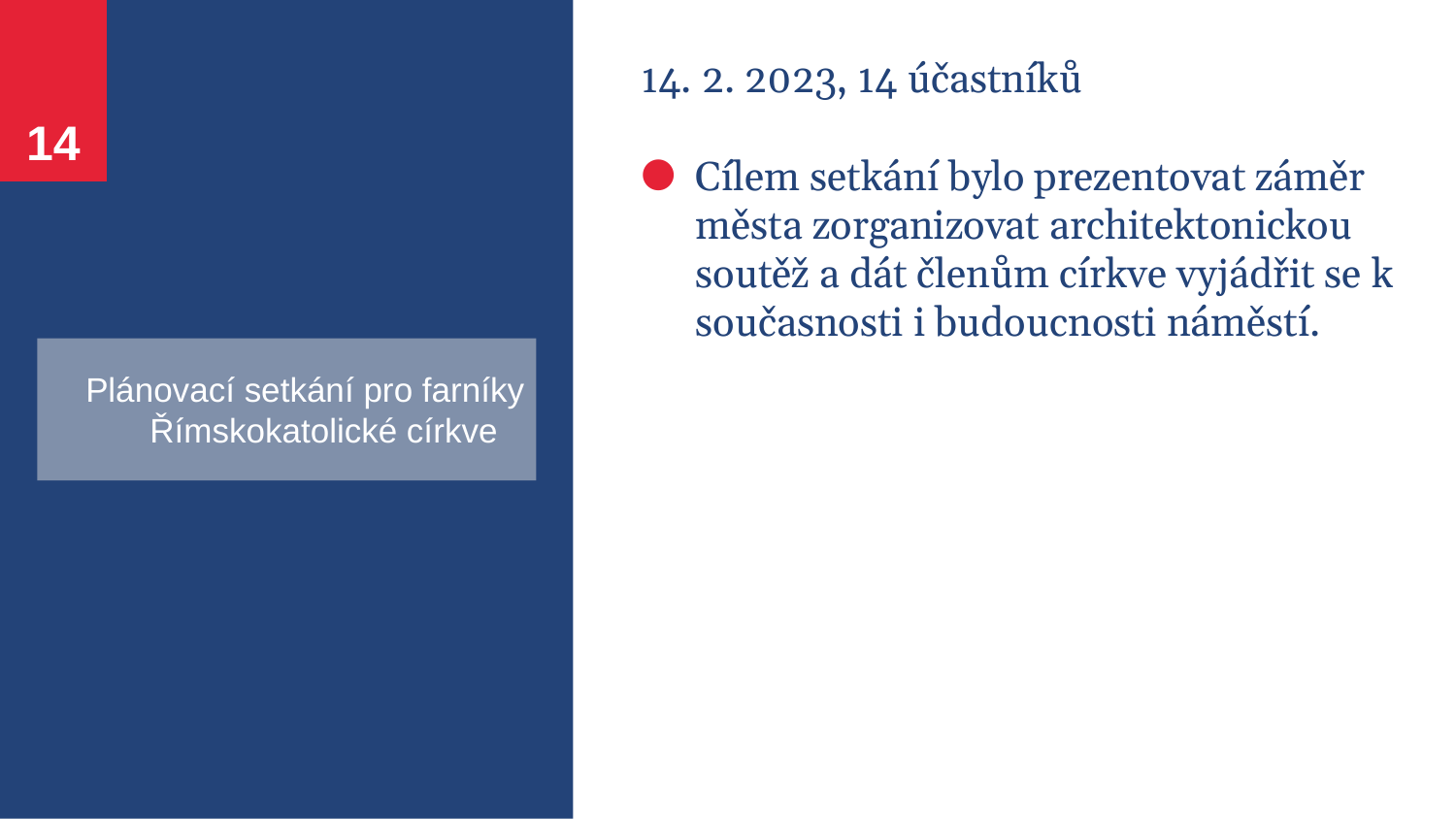

14
14. 2. 2023, 14 účastníků

Cílem setkání bylo prezentovat záměr města zorganizovat architektonickou soutěž a dát členům církve vyjádřit se k současnosti i budoucnosti náměstí.

Plánovací setkání pro farníky Římskokatolické církve